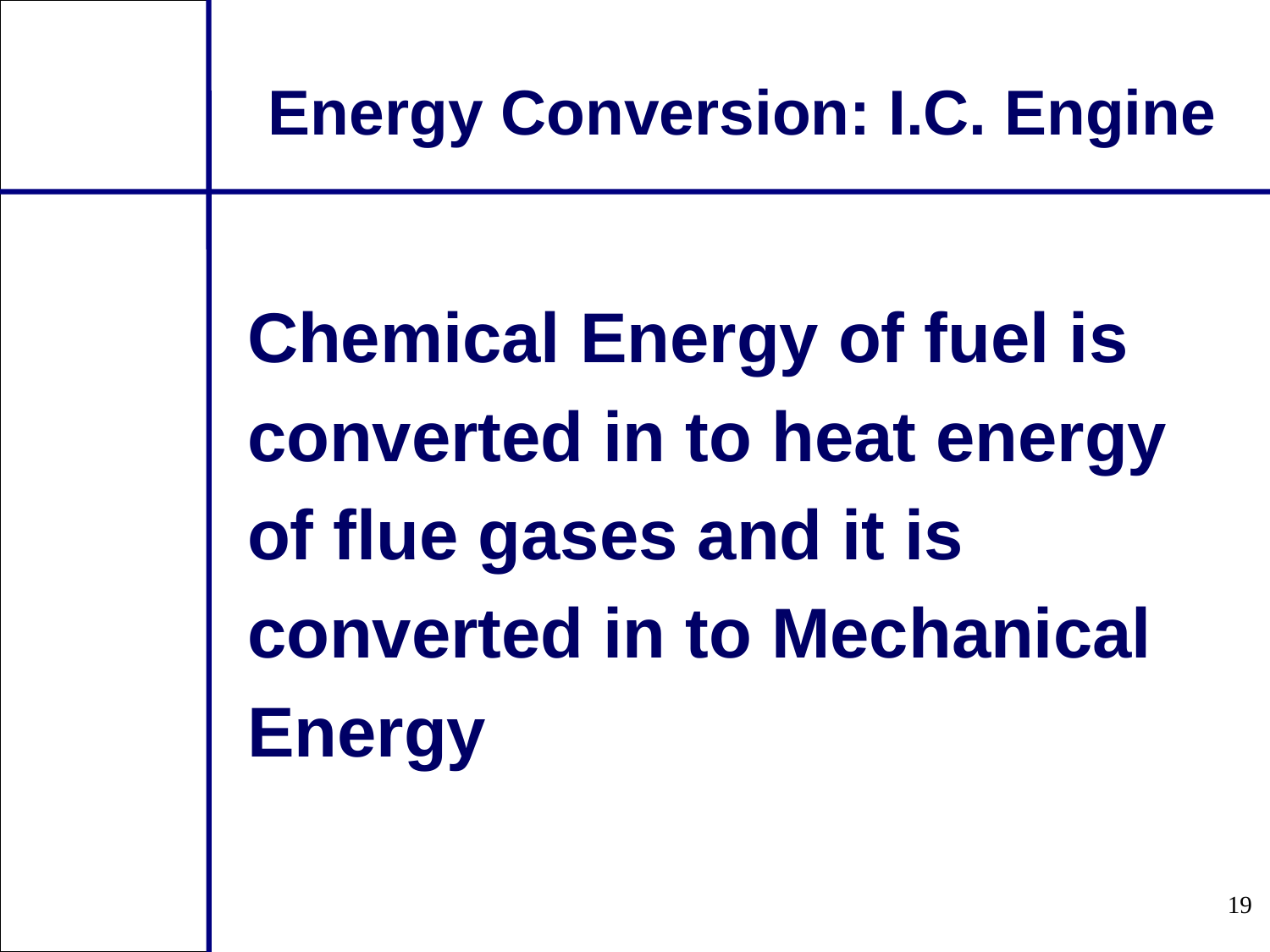

Energy Conversion: I.C. Engine
Chemical Energy of fuel is
converted in to heat energy
of flue gases and it is
converted in to Mechanical
Energy
19